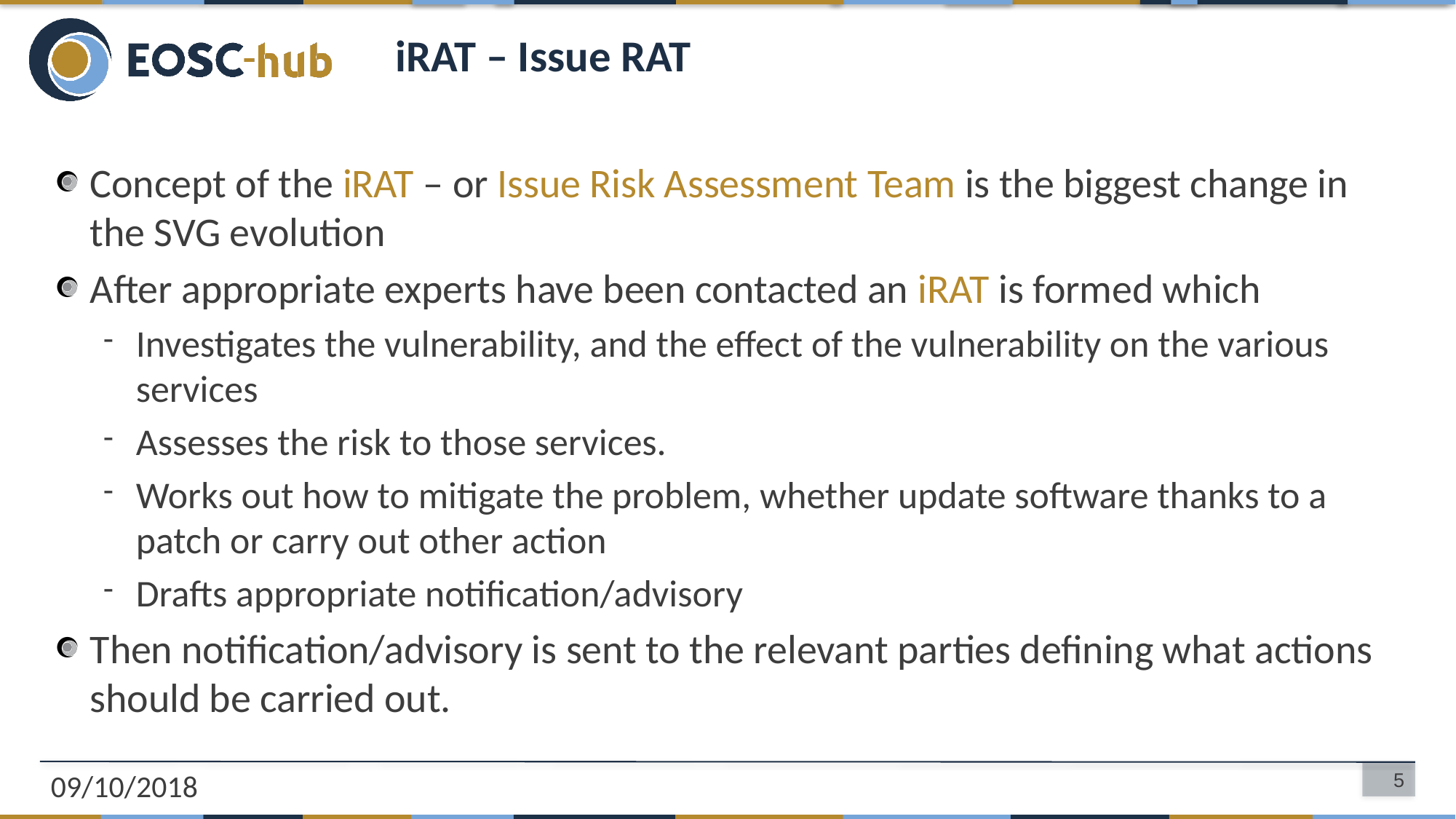

# iRAT – Issue RAT
Concept of the iRAT – or Issue Risk Assessment Team is the biggest change in the SVG evolution
After appropriate experts have been contacted an iRAT is formed which
Investigates the vulnerability, and the effect of the vulnerability on the various services
Assesses the risk to those services.
Works out how to mitigate the problem, whether update software thanks to a patch or carry out other action
Drafts appropriate notification/advisory
Then notification/advisory is sent to the relevant parties defining what actions should be carried out.

09/10/2018
5